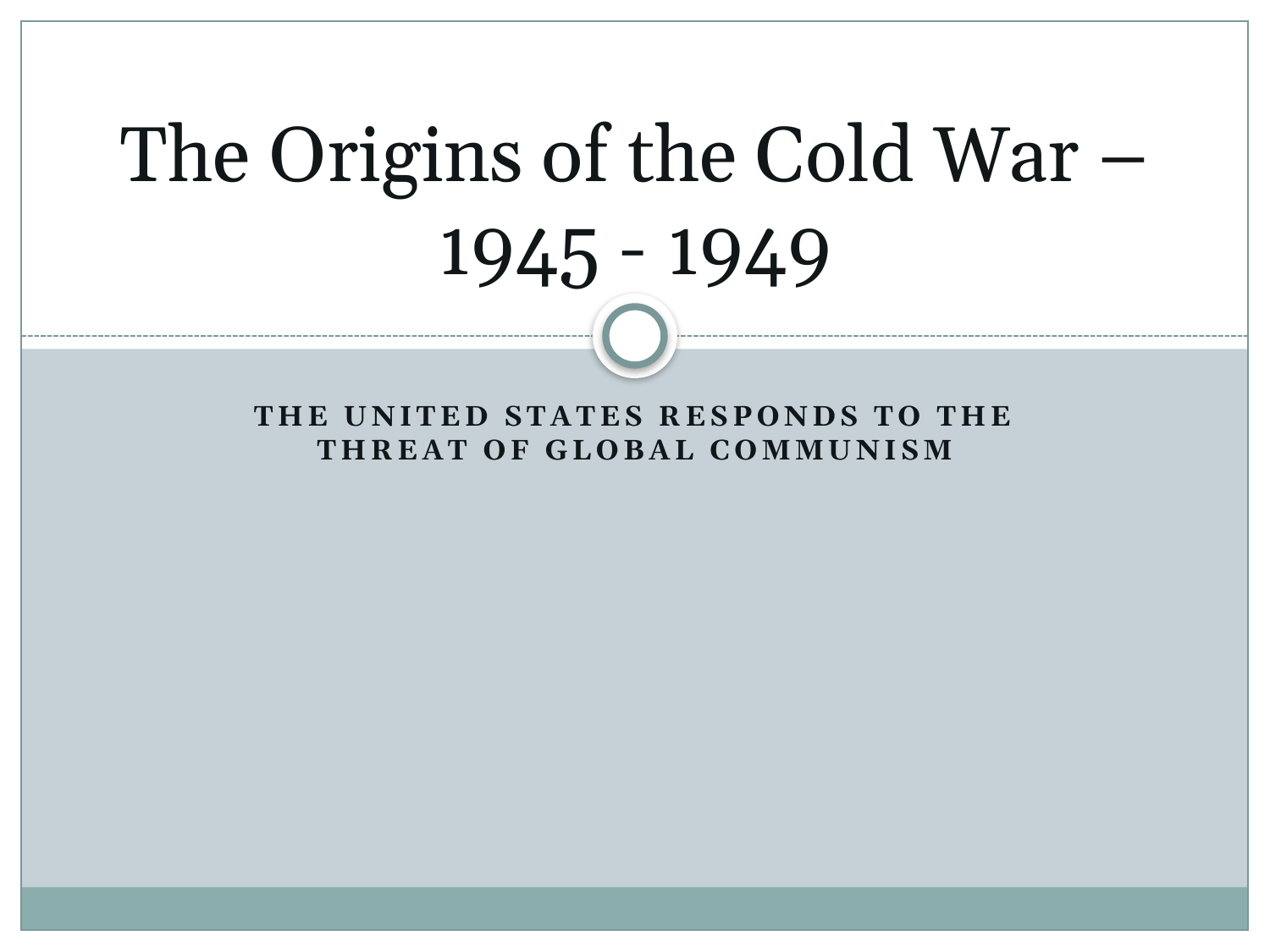

# The Origins of the Cold War – 1945 - 1949
The United States Responds to the threat of global communism